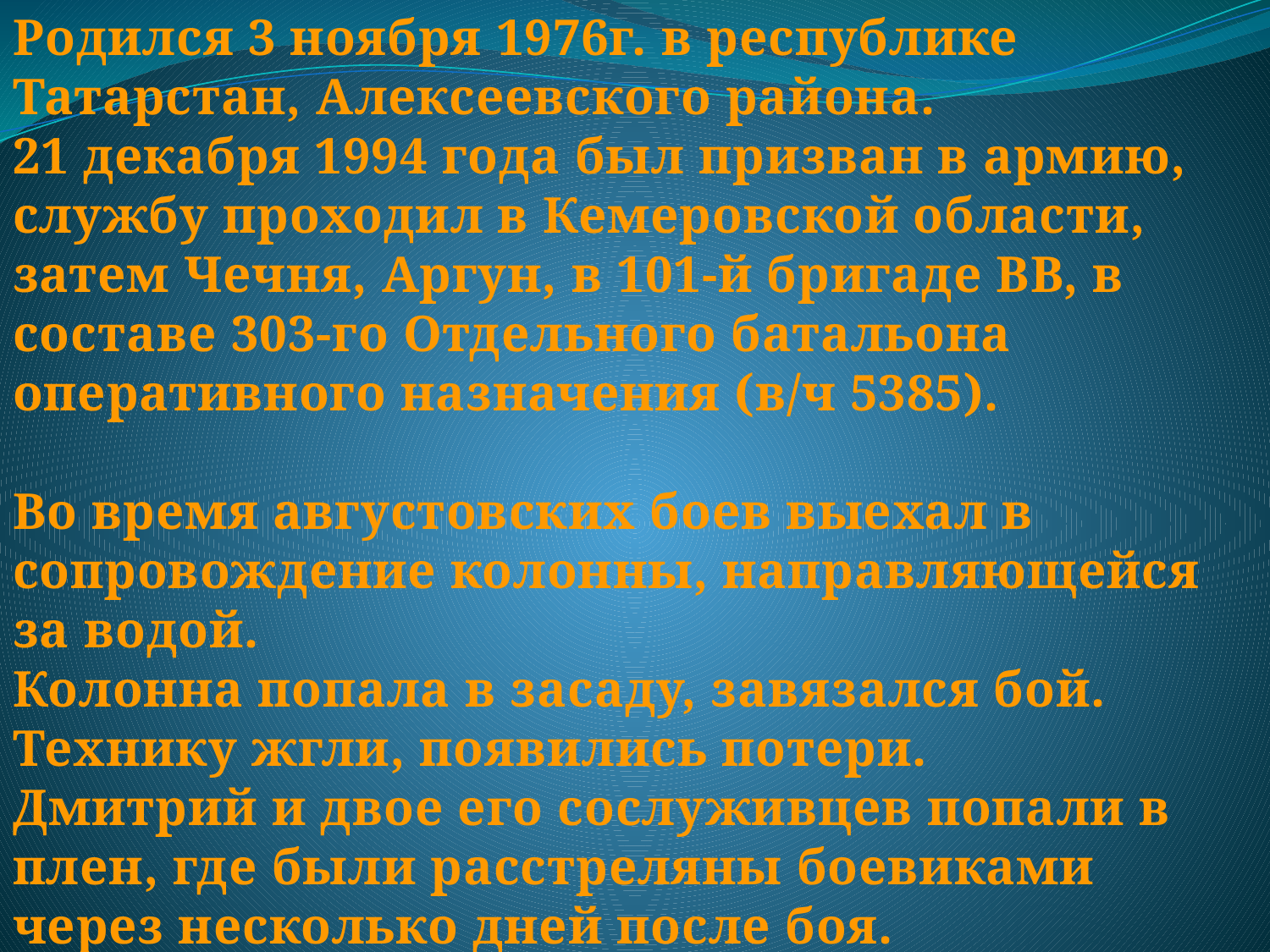

Родился 3 ноября 1976г. в республике Татарстан, Алексеевского района.
21 декабря 1994 года был призван в армию, службу проходил в Кемеровской области, затем Чечня, Аргун, в 101-й бригаде ВВ, в составе 303-го Отдельного батальона оперативного назначения (в/ч 5385).

Во время августовских боев выехал в сопровождение колонны, направляющейся за водой.
Колонна попала в засаду, завязался бой. Технику жгли, появились потери.
Дмитрий и двое его сослуживцев попали в плен, где были расстреляны боевиками через несколько дней после боя.